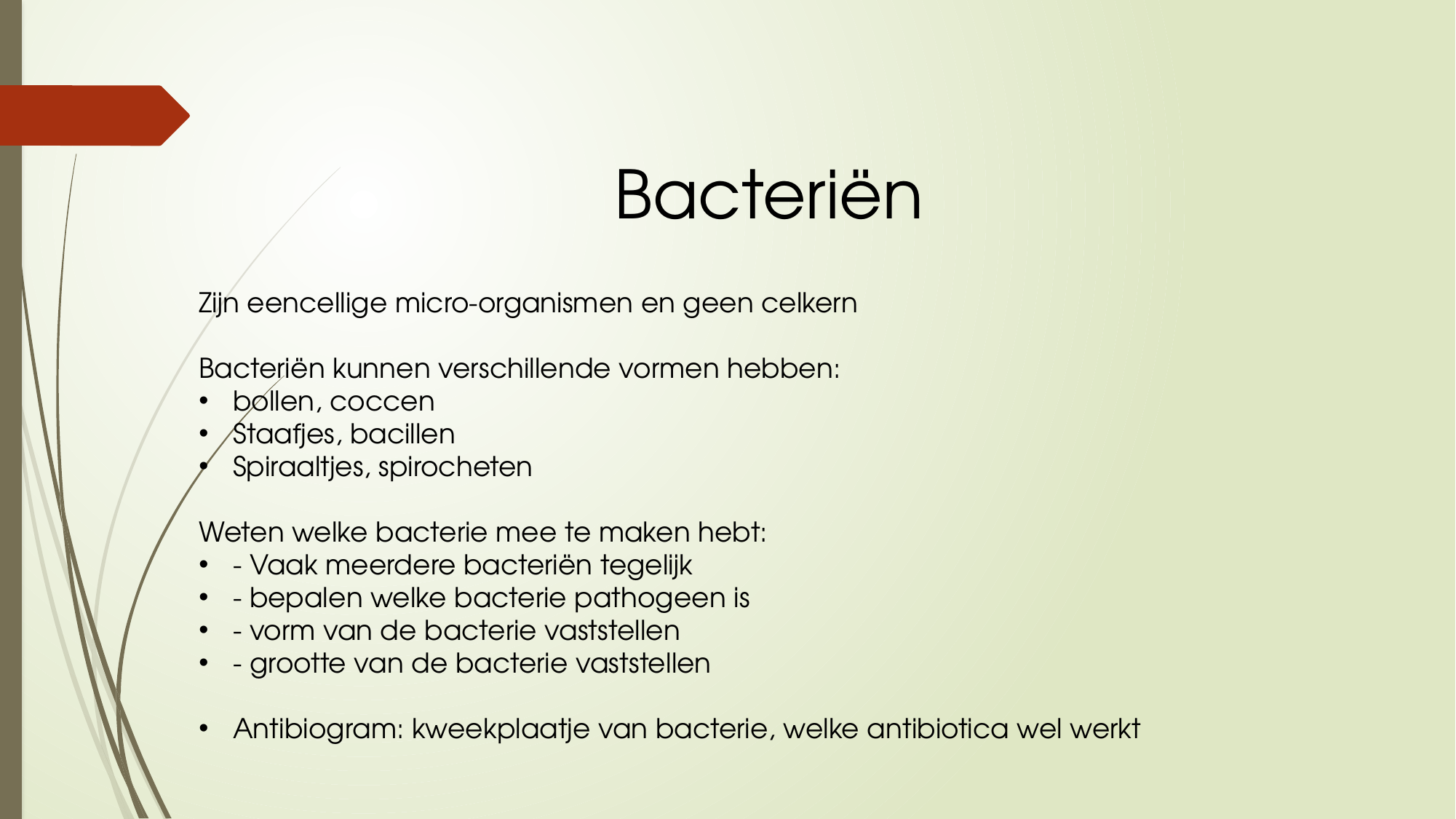

Bacteriën
Zijn eencellige micro-organismen en geen celkern

Bacteriën kunnen verschillende vormen hebben:
bollen, coccen
Staafjes, bacillen
Spiraaltjes, spirocheten

Weten welke bacterie mee te maken hebt:
- Vaak meerdere bacteriën tegelijk
- bepalen welke bacterie pathogeen is
- vorm van de bacterie vaststellen
- grootte van de bacterie vaststellen

Antibiogram: kweekplaatje van bacterie, welke antibiotica wel werkt